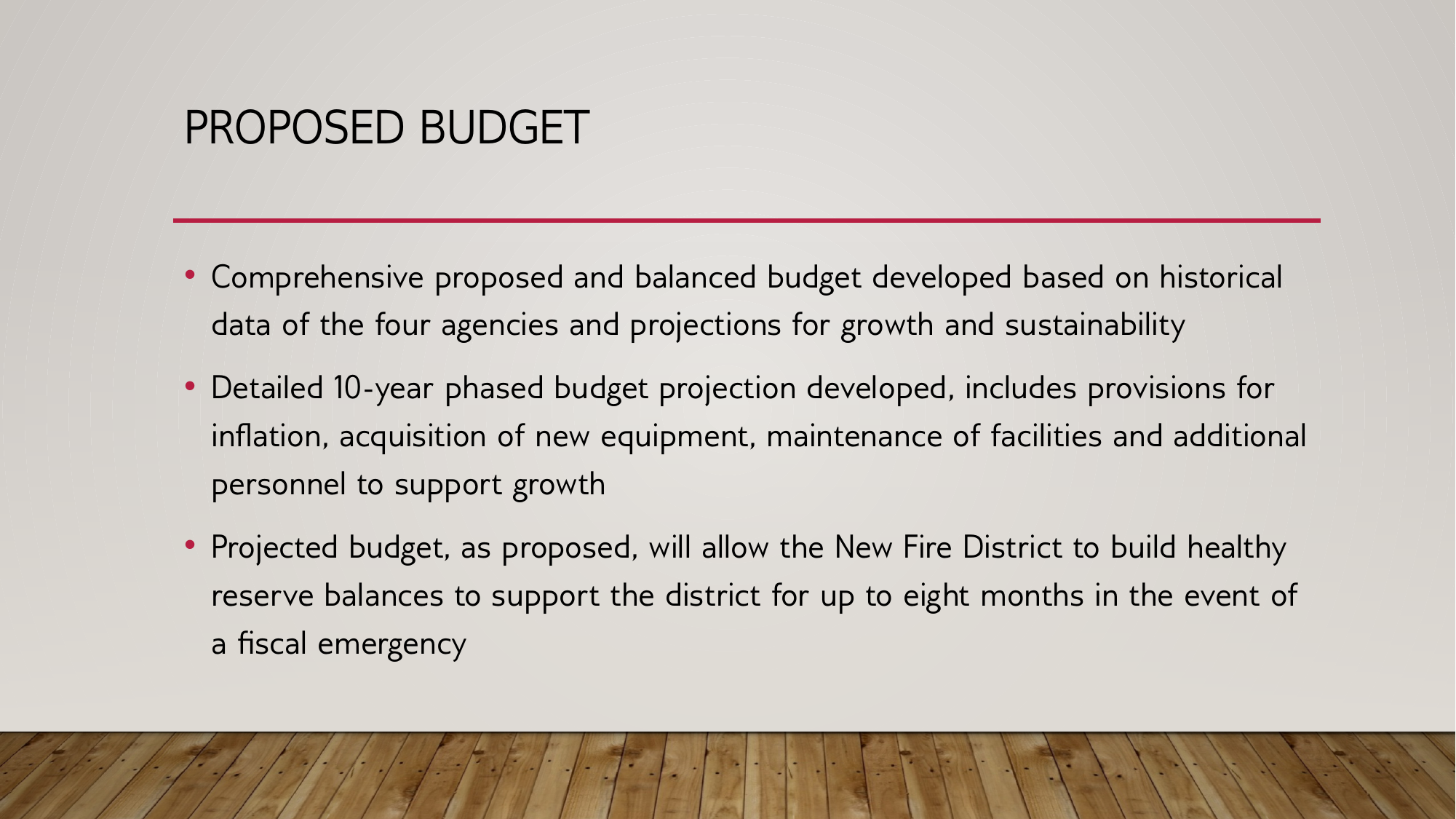

# Proposed budget
Comprehensive proposed and balanced budget developed based on historical data of the four agencies and projections for growth and sustainability
Detailed 10-year phased budget projection developed, includes provisions for inflation, acquisition of new equipment, maintenance of facilities and additional personnel to support growth
Projected budget, as proposed, will allow the New Fire District to build healthy reserve balances to support the district for up to eight months in the event of a fiscal emergency